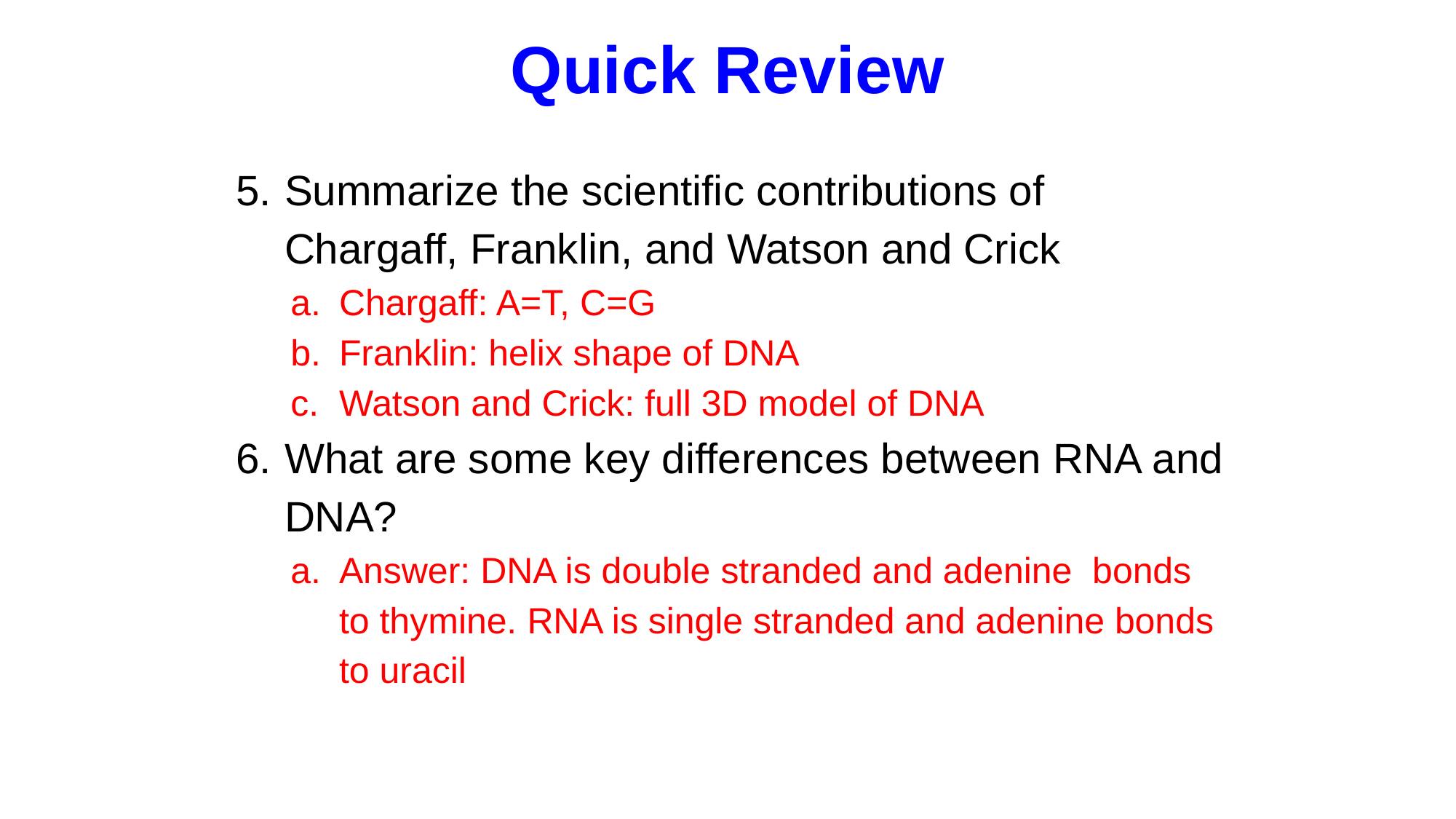

# Quick Review
Summarize the scientific contributions of Chargaff, Franklin, and Watson and Crick
Chargaff: A=T, C=G
Franklin: helix shape of DNA
Watson and Crick: full 3D model of DNA
What are some key differences between RNA and DNA?
Answer: DNA is double stranded and adenine  bonds to thymine. RNA is single stranded and adenine bonds to uracil